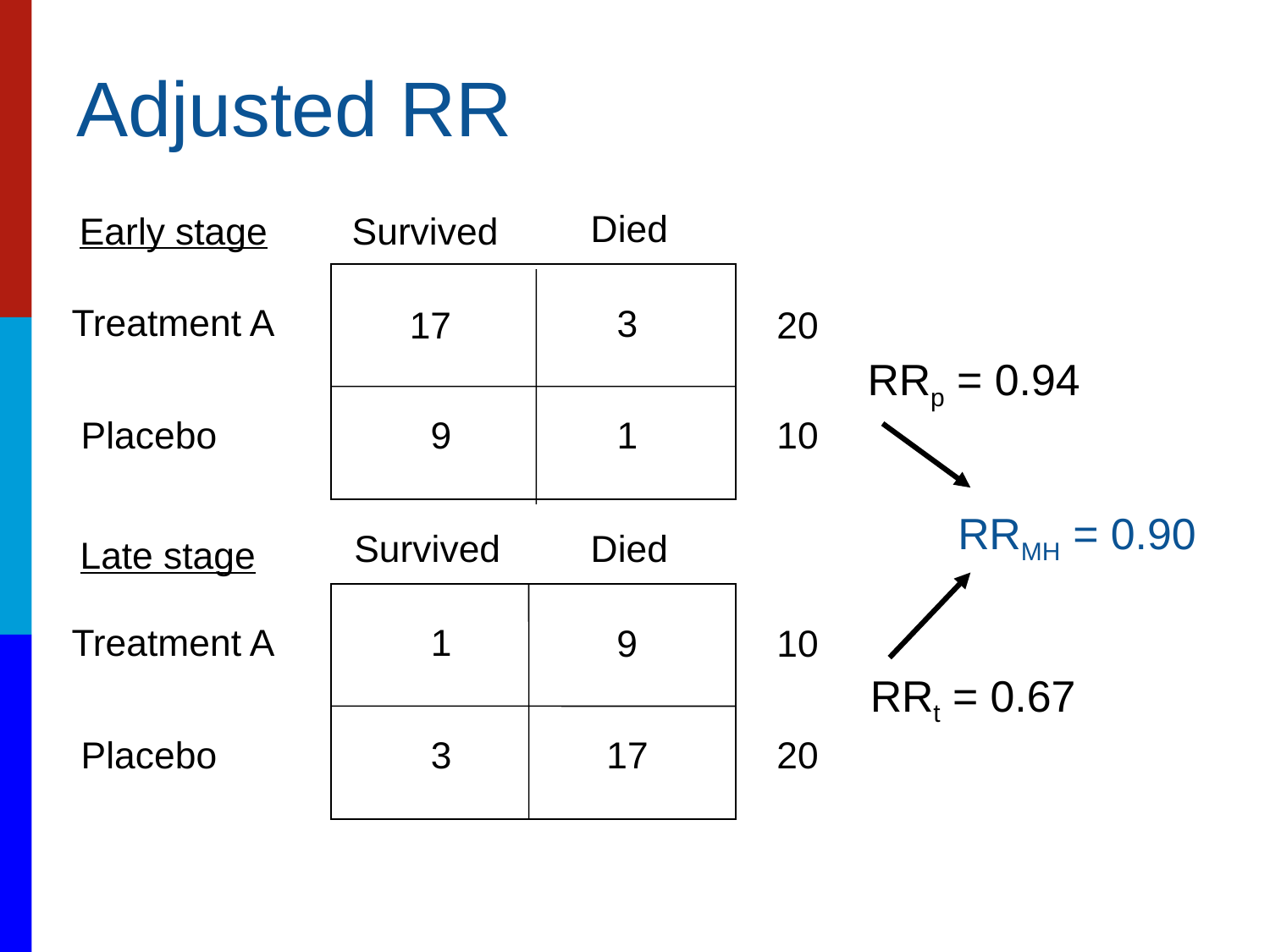

# Adjusted RR
Died
Early stage
Survived

Treatment A
3
17
20
RRp = 0.94

Placebo
  9
1
10

RRMH = 0.90
Survived
Died
Late stage

Treatment A
1
 9
10
RRt = 0.67

Placebo
3
17
20